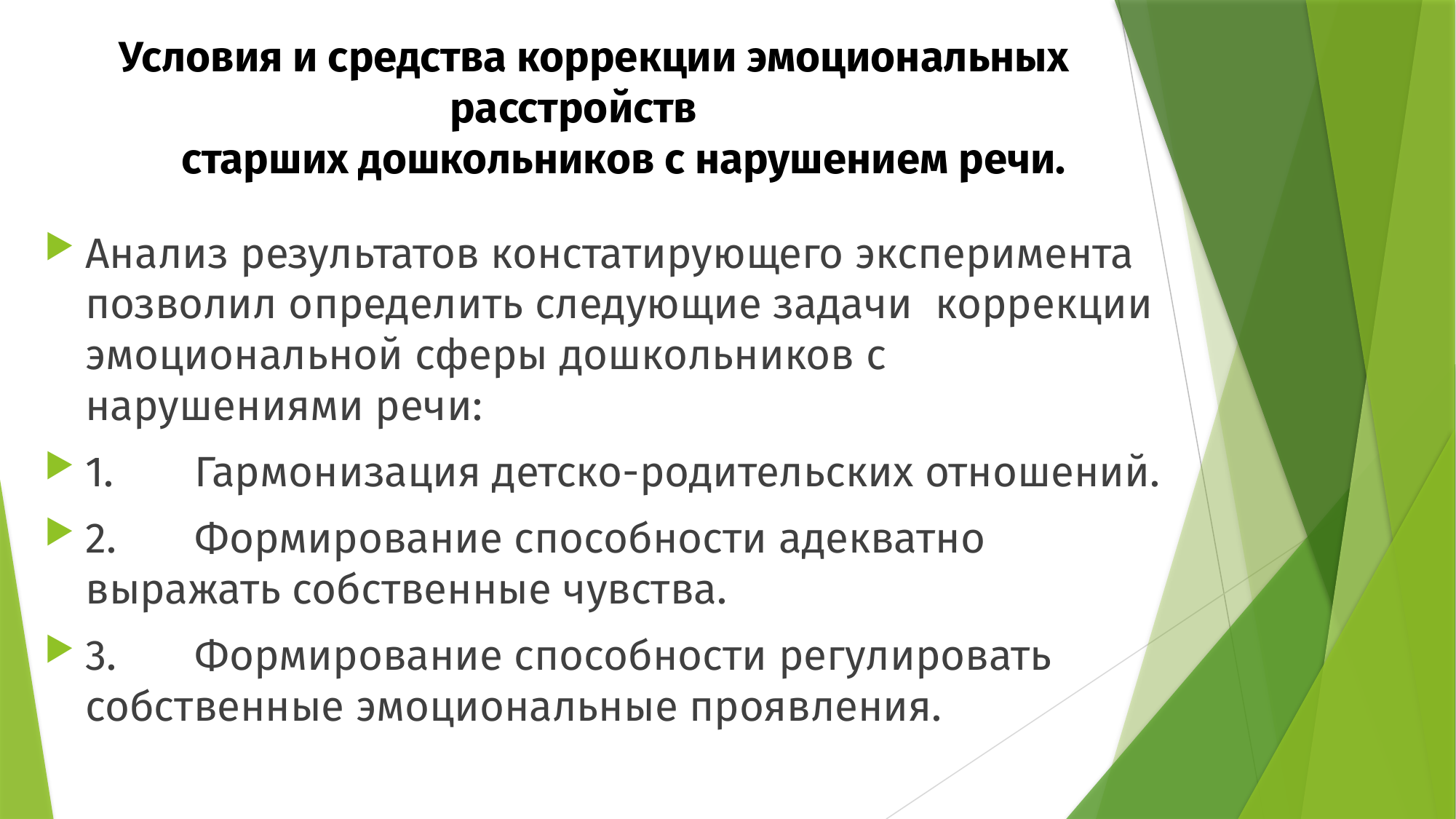

# Условия и средства коррекции эмоциональных расстройств старших дошкольников с нарушением речи.
Анализ результатов констатирующего эксперимента позволил определить следующие задачи  коррекции эмоциональной сферы дошкольников с нарушениями речи:
1.	Гармонизация детско-родительских отношений.
2.	Формирование способности адекватно выражать собственные чувства.
3.	Формирование способности регулировать собственные эмоциональные проявления.